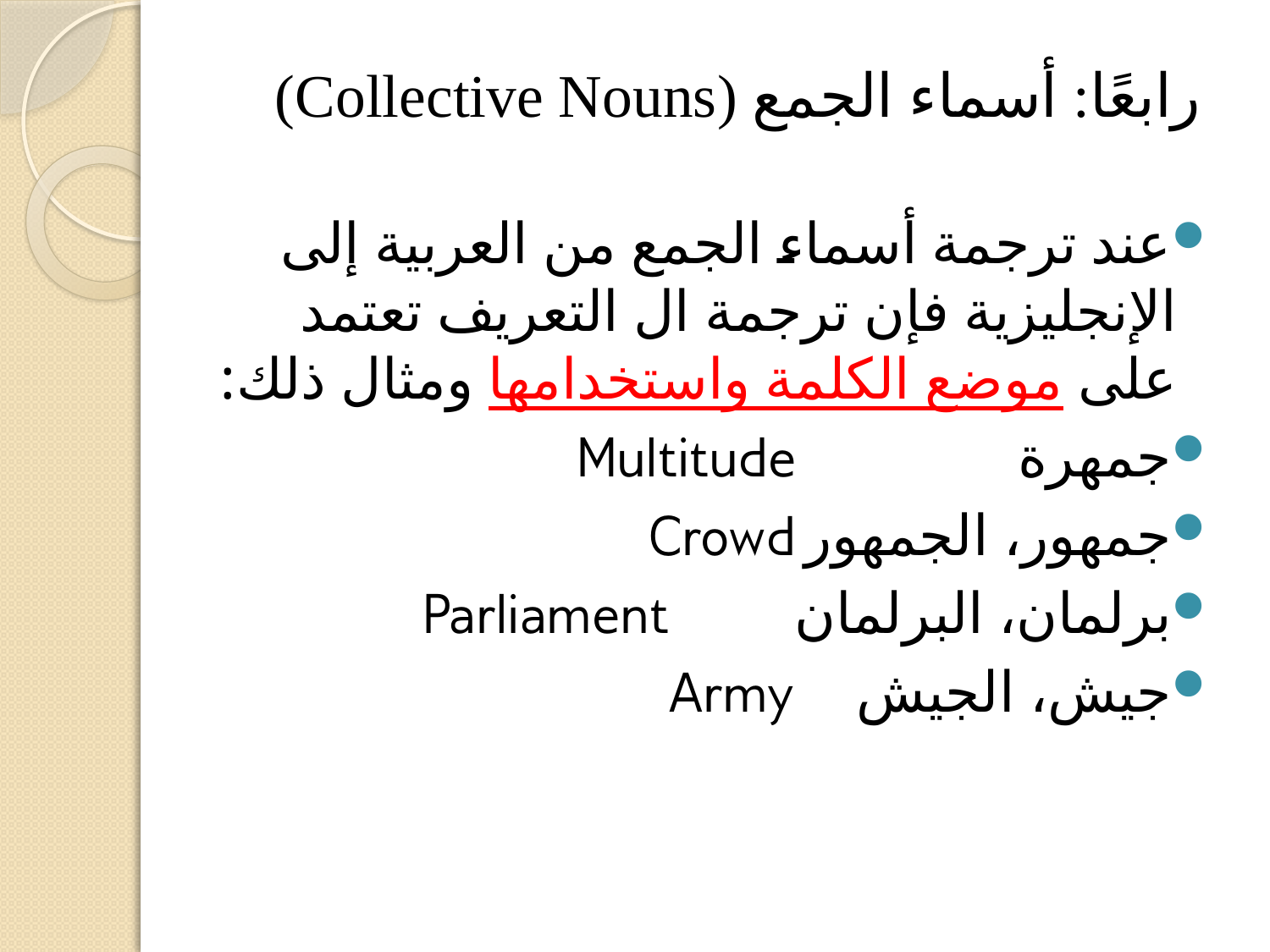

# رابعًا: أسماء الجمع (Collective Nouns)
عند ترجمة أسماء الجمع من العربية إلى الإنجليزية فإن ترجمة ال التعريف تعتمد على موضع الكلمة واستخدامها ومثال ذلك:
جمهرة			Multitude
جمهور، الجمهور		Crowd
برلمان، البرلمان		Parliament
جيش، الجيش		Army